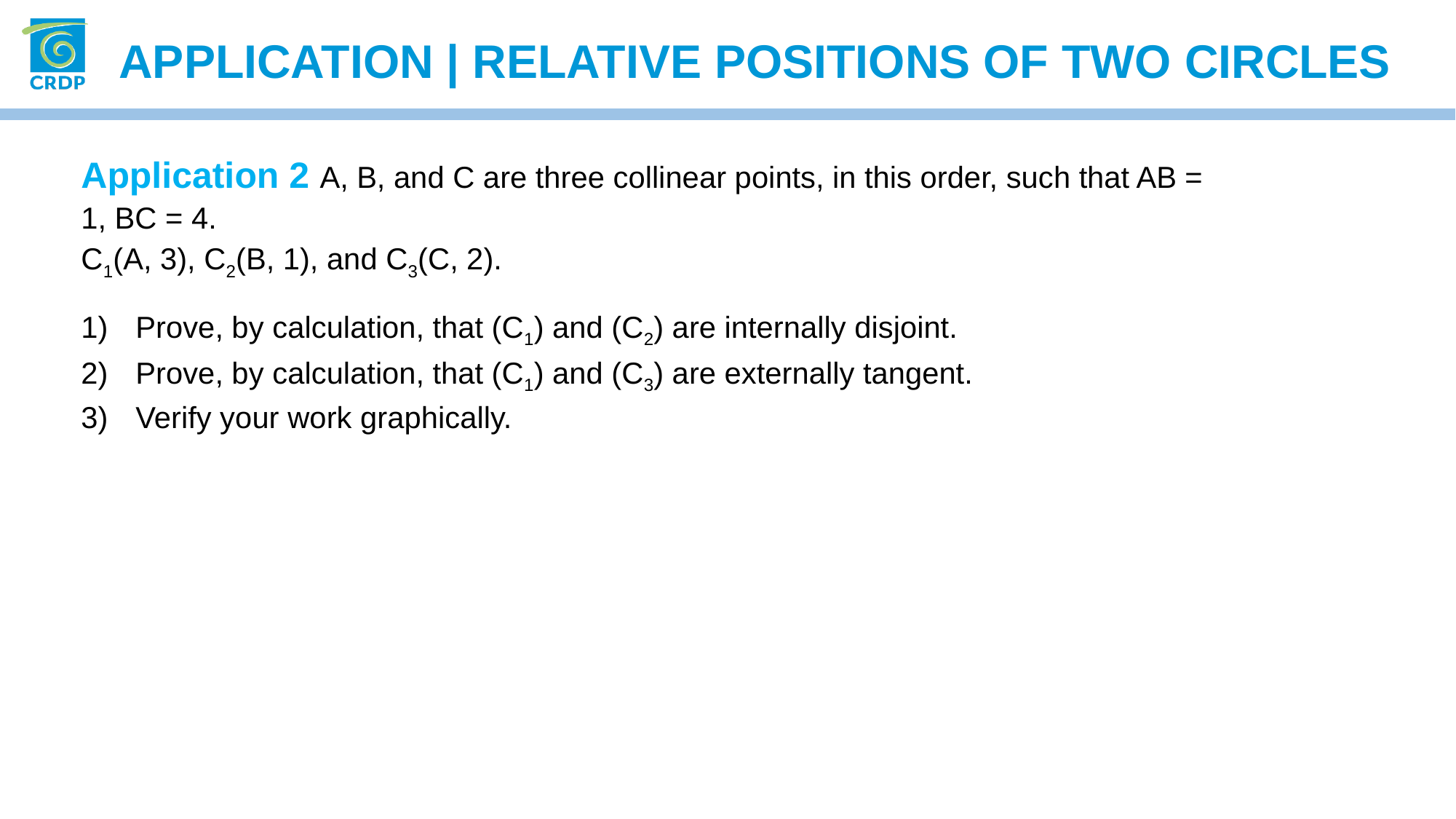

Application | RELATIVE POSITIONS OF TWO CIRCLES
Application 2 A, B, and C are three collinear points, in this order, such that AB = 1, BC = 4.
C1(A, 3), C2(B, 1), and C3(C, 2).
Prove, by calculation, that (C1) and (C2) are internally disjoint.
Prove, by calculation, that (C1) and (C3) are externally tangent.
Verify your work graphically.